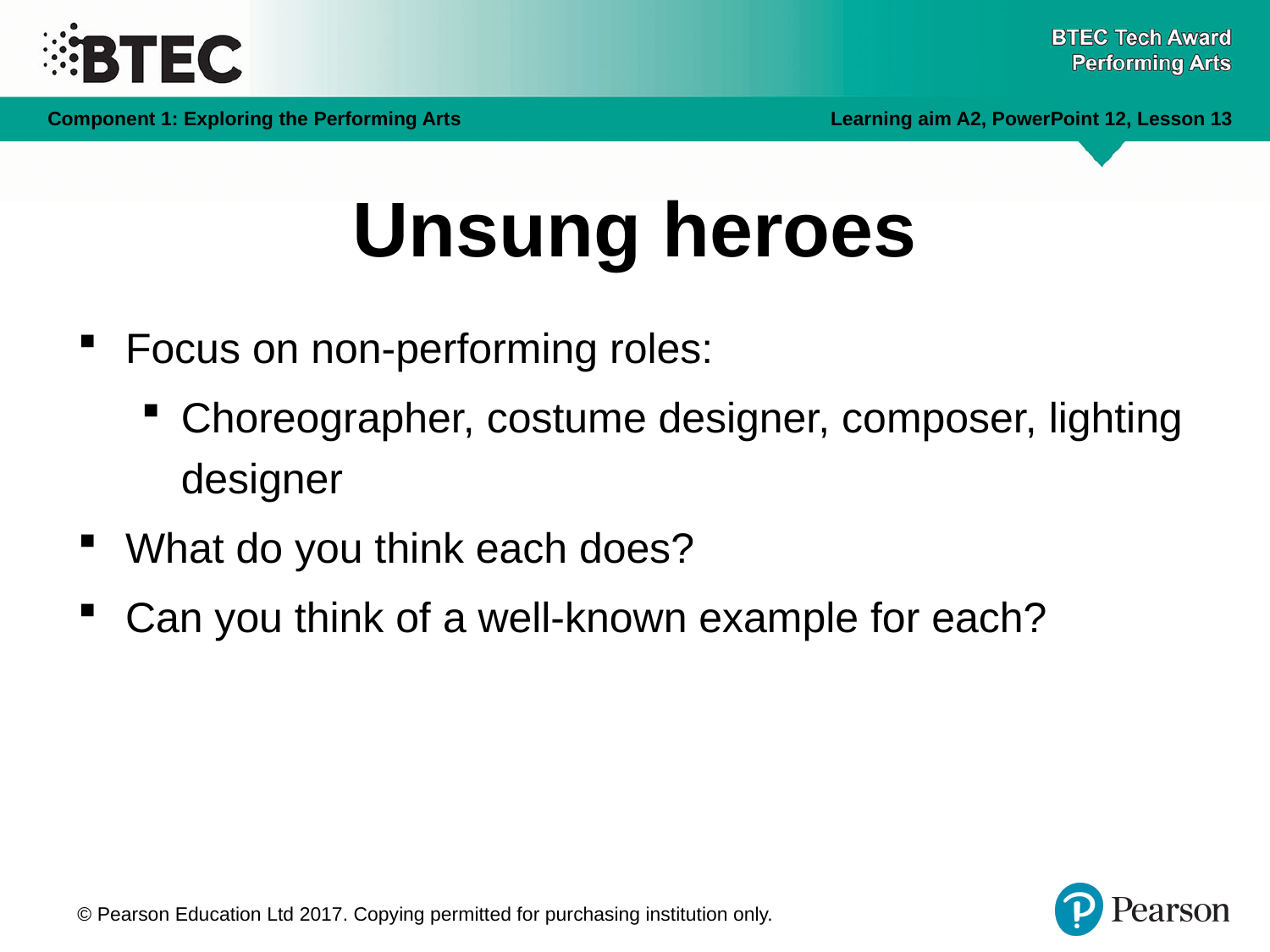

# Unsung heroes
Focus on non-performing roles:
Choreographer, costume designer, composer, lighting designer
What do you think each does?
Can you think of a well-known example for each?

© Pearson Education Ltd 2017. Copying permitted for purchasing institution only.